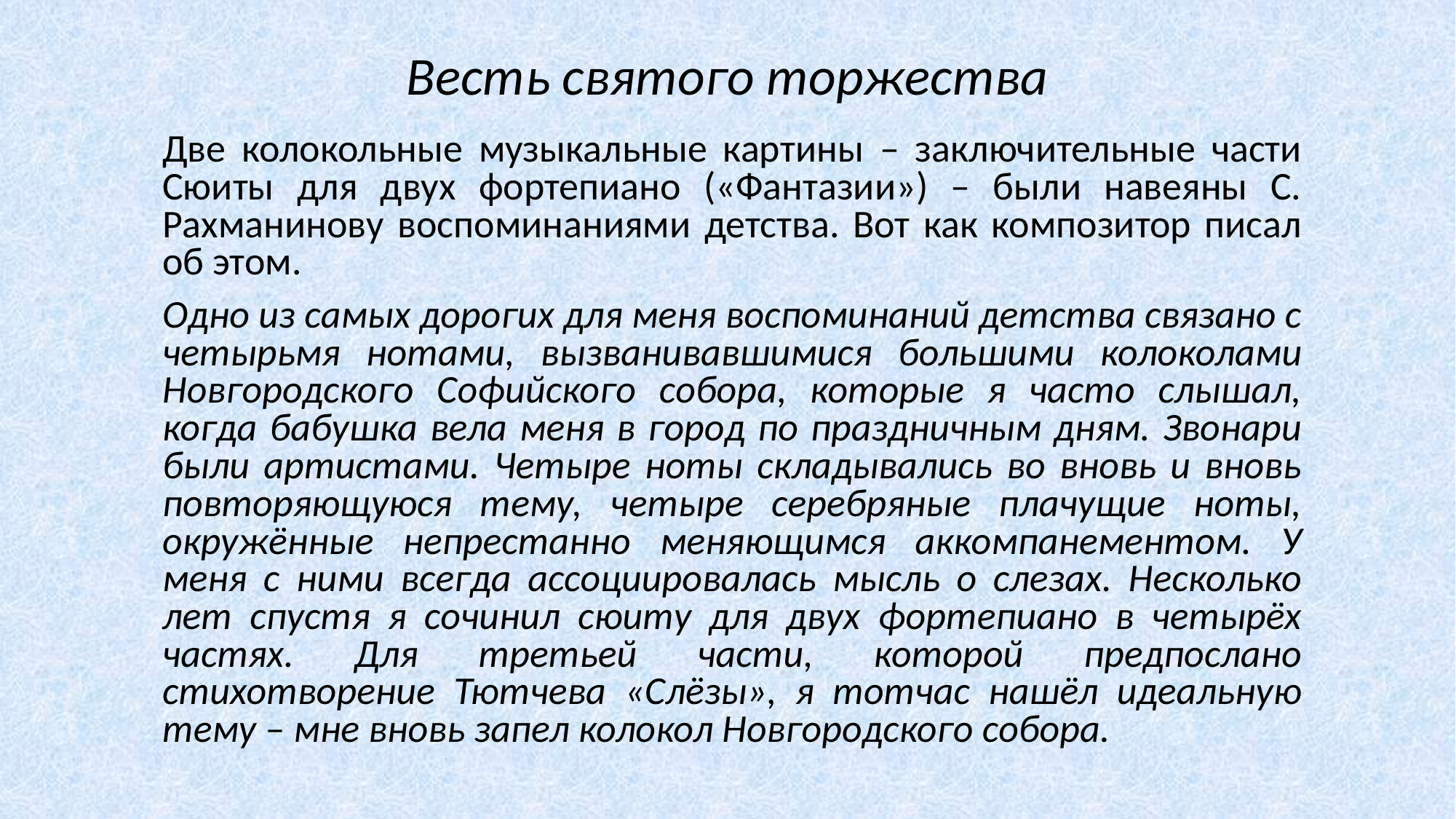

# Весть святого торжества
Две колокольные музыкальные картины – заключительные части Сюиты для двух фортепиано («Фантазии») – были навеяны С. Рахманинову воспоминаниями детства. Вот как композитор писал об этом.
Одно из самых дорогих для меня воспоминаний детства связано с четырьмя нотами, вызванивавшимися большими колоколами Новгородского Софийского собора, которые я часто слышал, когда бабушка вела меня в город по праздничным дням. Звонари были артистами. Четыре ноты складывались во вновь и вновь повторяющуюся тему, четыре серебряные плачущие ноты, окружённые непрестанно меняющимся аккомпанементом. У меня с ними всегда ассоциировалась мысль о слезах. Несколько лет спустя я сочинил сюиту для двух фортепиано в четырёх частях. Для третьей части, которой предпослано стихотворение Тютчева «Слёзы», я тотчас нашёл идеальную тему – мне вновь запел колокол Новгородского собора.